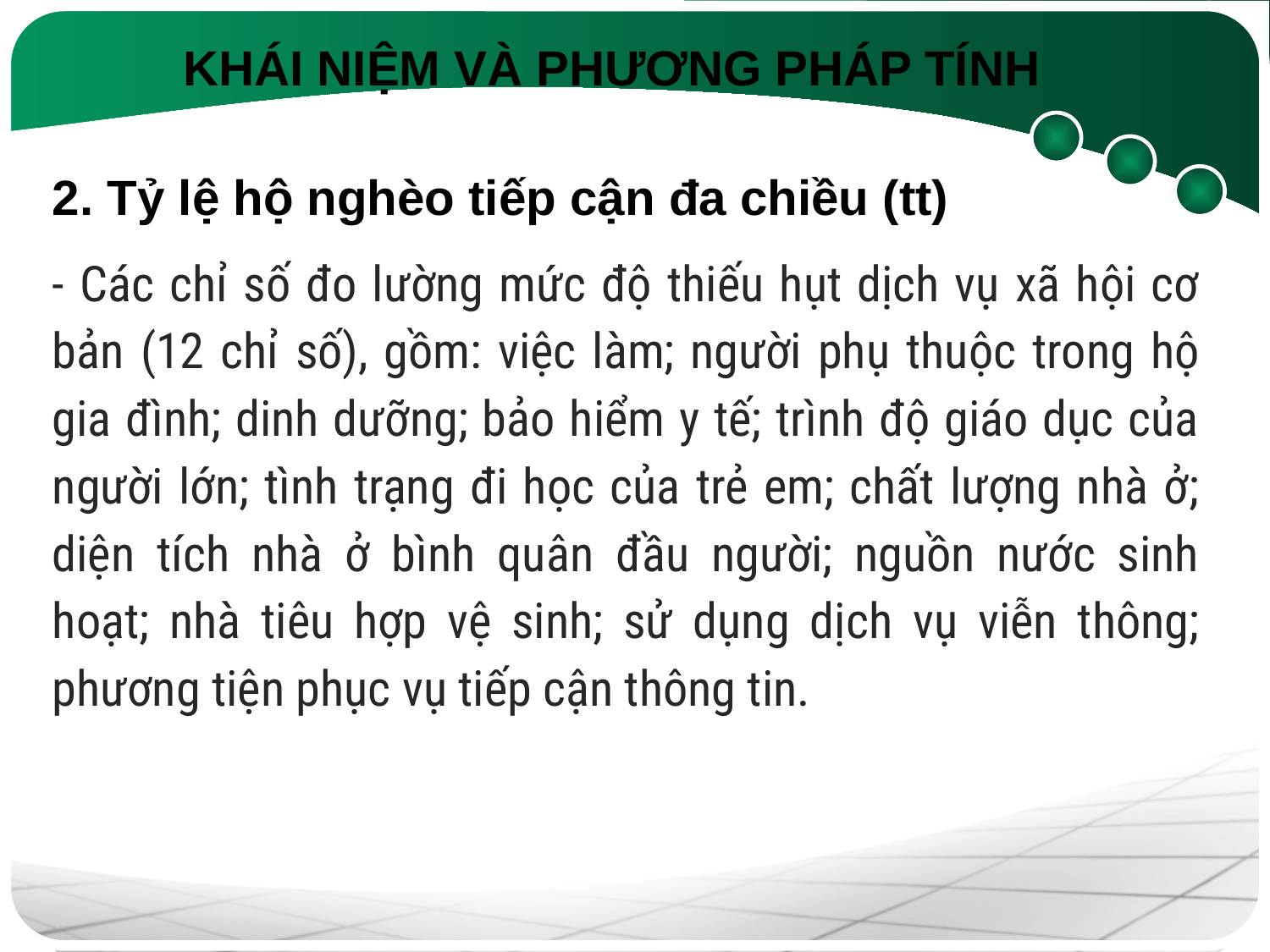

KHÁI NIỆM VÀ PHƯƠNG PHÁP TÍNH
2. Tỷ lệ hộ nghèo tiếp cận đa chiều (tt)
- Các chỉ số đo lường mức độ thiếu hụt dịch vụ xã hội cơ bản (12 chỉ số), gồm: việc làm; người phụ thuộc trong hộ gia đình; dinh dưỡng; bảo hiểm y tế; trình độ giáo dục của người lớn; tình trạng đi học của trẻ em; chất lượng nhà ở; diện tích nhà ở bình quân đầu người; nguồn nước sinh hoạt; nhà tiêu hợp vệ sinh; sử dụng dịch vụ viễn thông; phương tiện phục vụ tiếp cận thông tin.